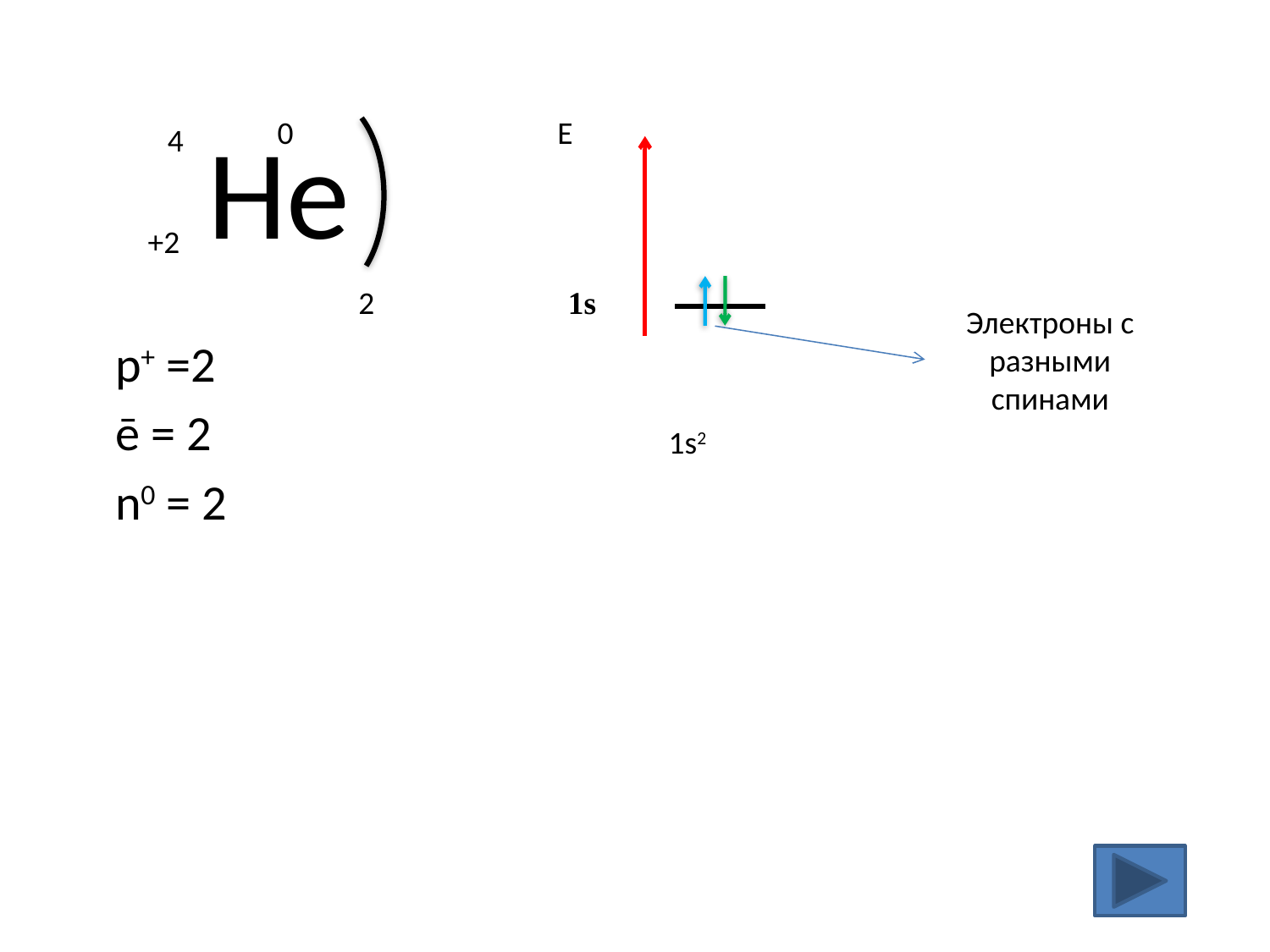

Не
0
4
+2
Е
2
1s
Электроны с разными спинами
	p+ =2
	ē = 2
	n0 = 2

1s2